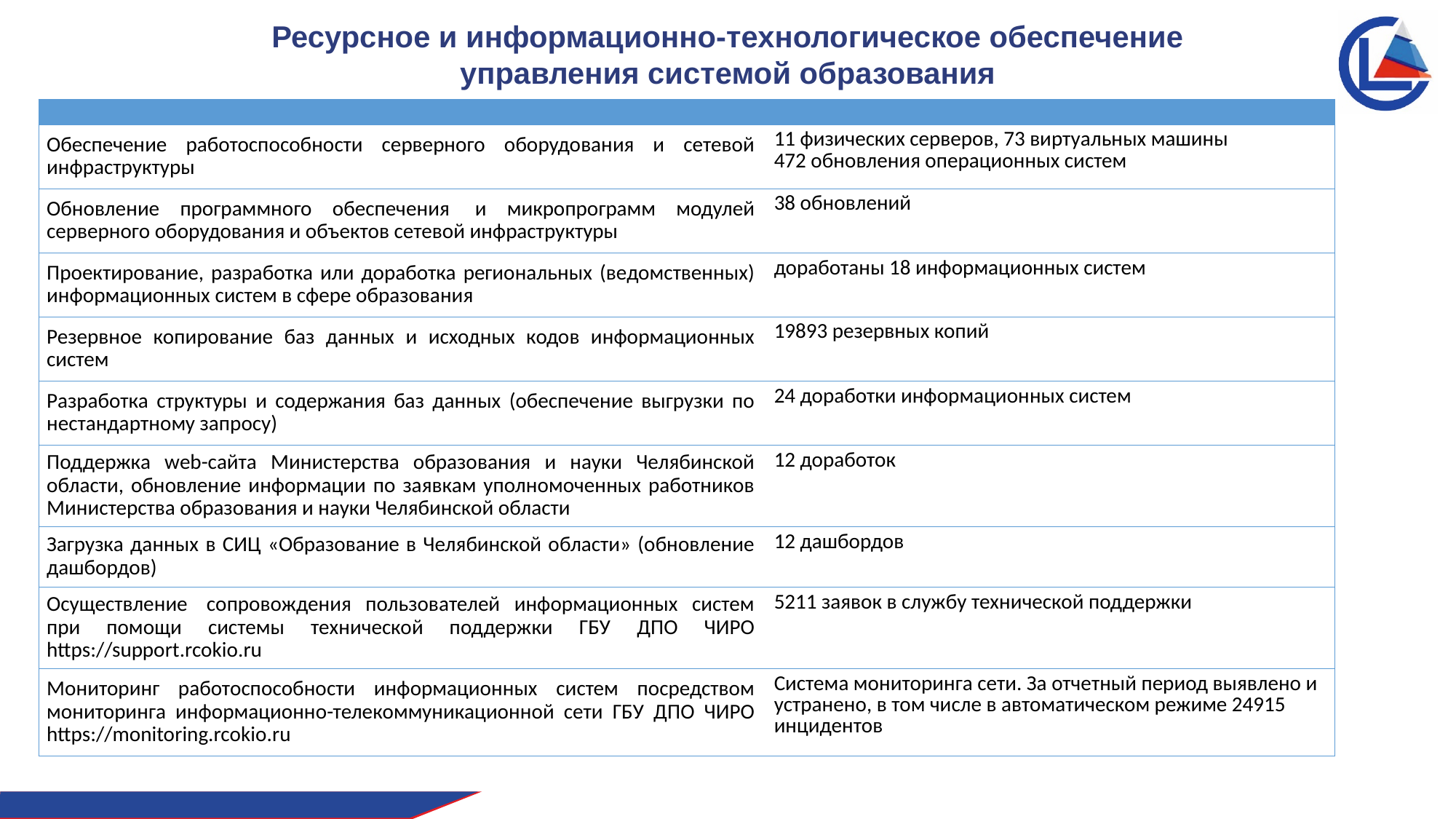

Ресурсное и информационно-технологическое обеспечение управления системой образования
|  |  |
| --- | --- |
| Обеспечение работоспособности серверного оборудования и сетевой инфраструктуры | 11 физических серверов, 73 виртуальных машины 472 обновления операционных систем |
| Обновление программного обеспечения  и микропрограмм модулей серверного оборудования и объектов сетевой инфраструктуры | 38 обновлений |
| Проектирование, разработка или доработка региональных (ведомственных) информационных систем в сфере образования | доработаны 18 информационных систем |
| Резервное копирование баз данных и исходных кодов информационных систем | 19893 резервных копий |
| Разработка структуры и содержания баз данных (обеспечение выгрузки по нестандартному запросу) | 24 доработки информационных систем |
| Поддержка web-сайта Министерства образования и науки Челябинской области, обновление информации по заявкам уполномоченных работников Министерства образования и науки Челябинской области | 12 доработок |
| Загрузка данных в СИЦ «Образование в Челябинской области» (обновление дашбордов) | 12 дашбордов |
| Осуществление  сопровождения пользователей информационных систем при помощи системы технической поддержки ГБУ ДПО ЧИРО https://support.rcokio.ru | 5211 заявок в службу технической поддержки |
| Мониторинг работоспособности информационных систем посредством мониторинга информационно-телекоммуникационной сети ГБУ ДПО ЧИРО https://monitoring.rcokio.ru | Система мониторинга сети. За отчетный период выявлено и устранено, в том числе в автоматическом режиме 24915 инцидентов |